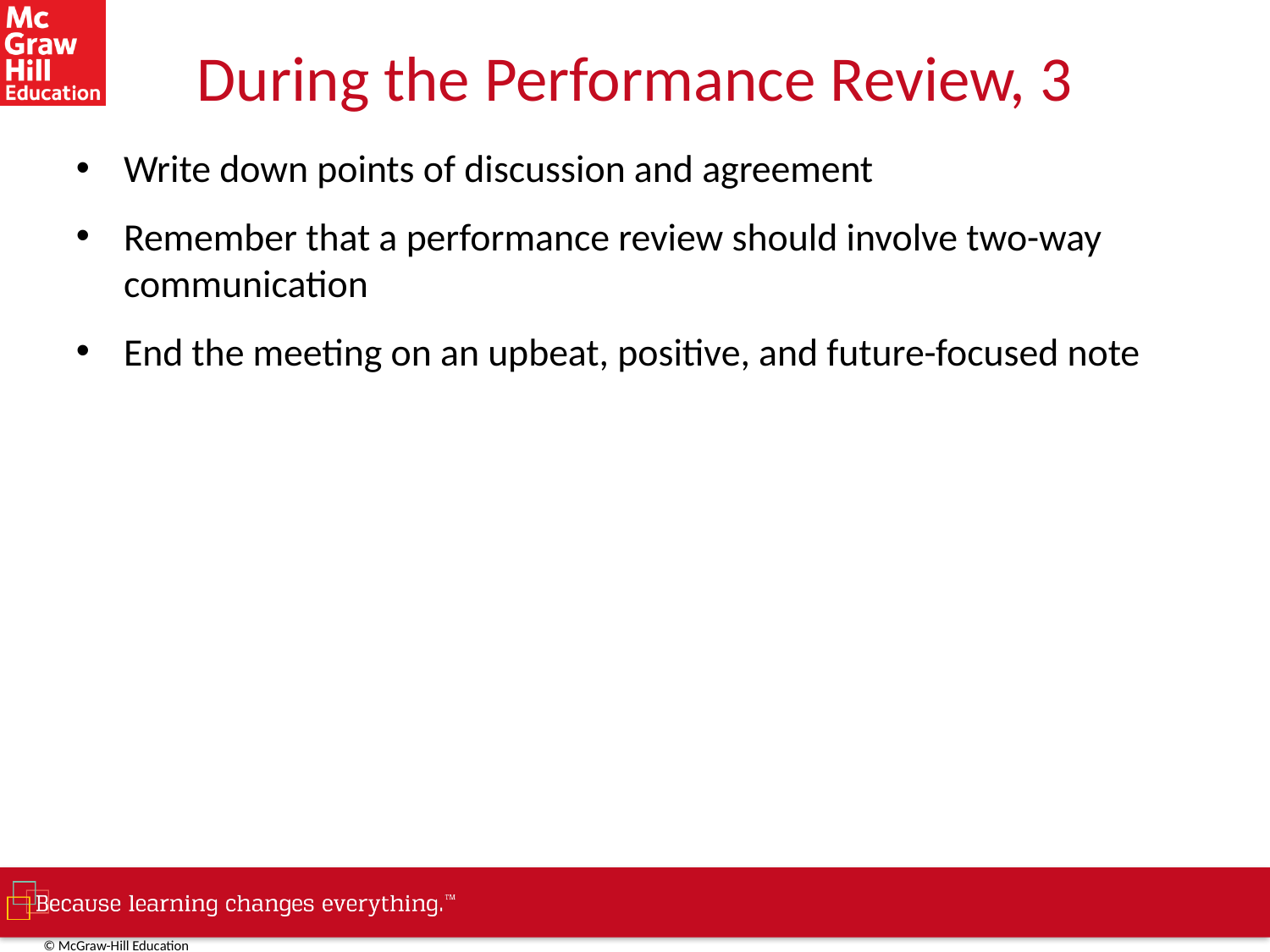

# During the Performance Review, 3
Write down points of discussion and agreement
Remember that a performance review should involve two-way communication
End the meeting on an upbeat, positive, and future-focused note